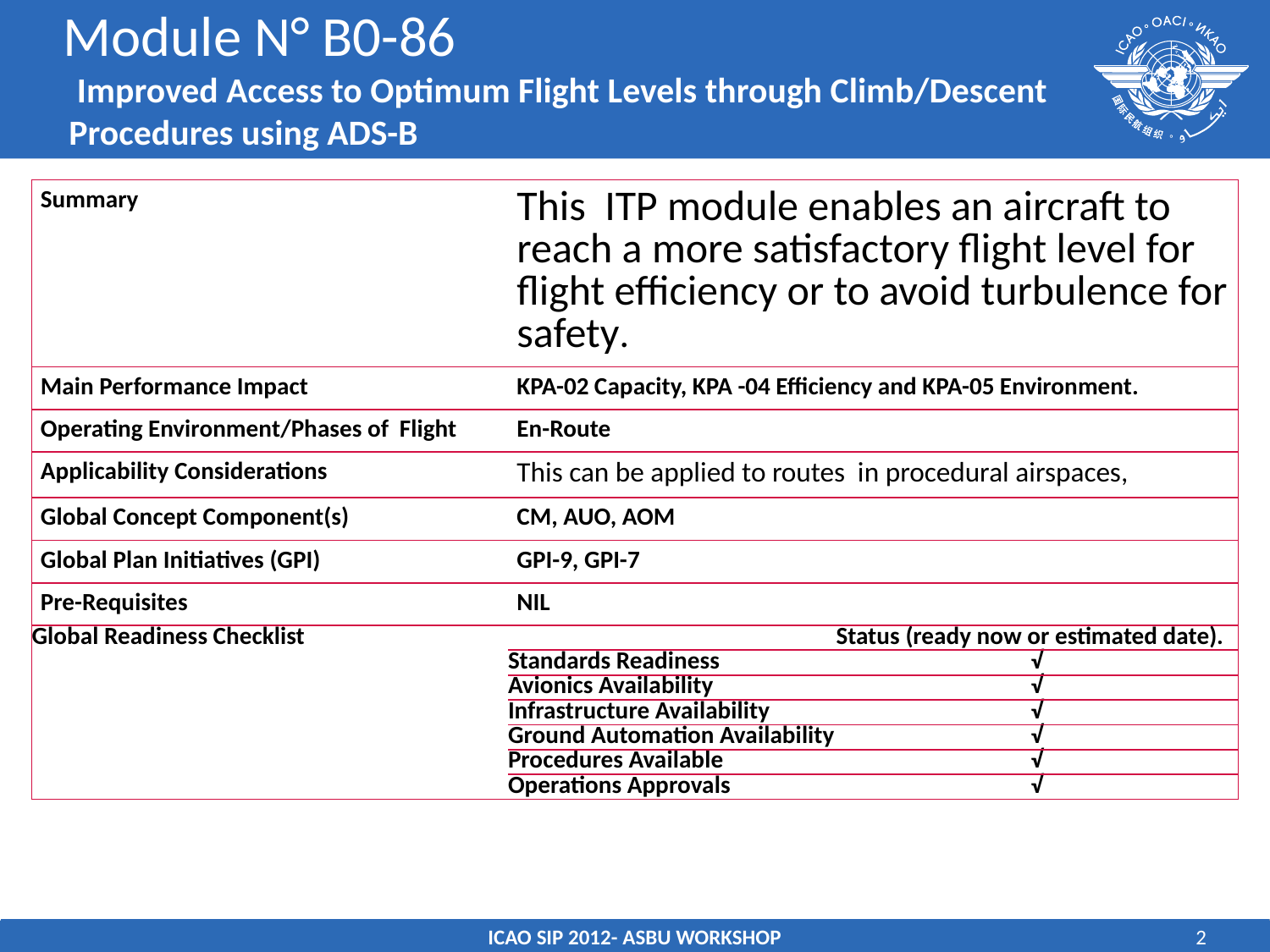

# Module N° B0-86 Improved Access to Optimum Flight Levels through Climb/Descent Procedures using ADS-B
| Summary | This ITP module enables an aircraft to reach a more satisfactory flight level for flight efficiency or to avoid turbulence for safety. |  |
| --- | --- | --- |
| Main Performance Impact | KPA-02 Capacity, KPA -04 Efficiency and KPA-05 Environment. |  |
| Operating Environment/Phases of Flight | En-Route |  |
| Applicability Considerations | This can be applied to routes in procedural airspaces, |  |
| Global Concept Component(s) | CM, AUO, AOM |  |
| Global Plan Initiatives (GPI) | GPI-9, GPI-7 |  |
| Pre-Requisites | NIL |  |
| Global Readiness Checklist |  | Status (ready now or estimated date). |
|  | Standards Readiness | √ |
|  | Avionics Availability | √ |
|  | Infrastructure Availability | √ |
|  | Ground Automation Availability | √ |
|  | Procedures Available | √ |
|  | Operations Approvals | √ |
ICAO SIP 2012- ASBU WORKSHOP
2